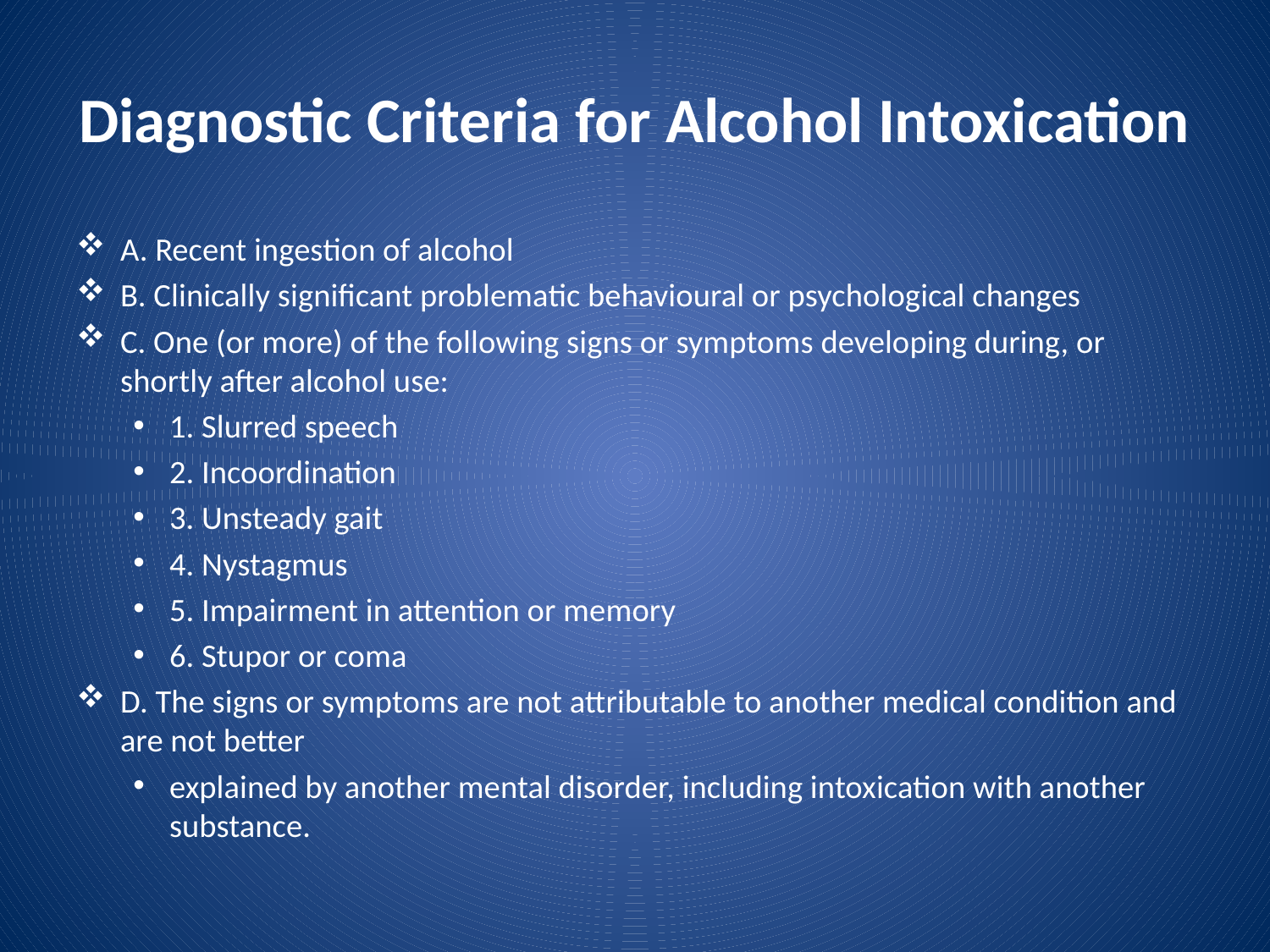

# Diagnostic Criteria for Alcohol Intoxication
A. Recent ingestion of alcohol
B. Clinically significant problematic behavioural or psychological changes
C. One (or more) of the following signs or symptoms developing during, or shortly after alcohol use:
1. Slurred speech
2. Incoordination
3. Unsteady gait
4. Nystagmus
5. Impairment in attention or memory
6. Stupor or coma
D. The signs or symptoms are not attributable to another medical condition and are not better
explained by another mental disorder, including intoxication with another substance.